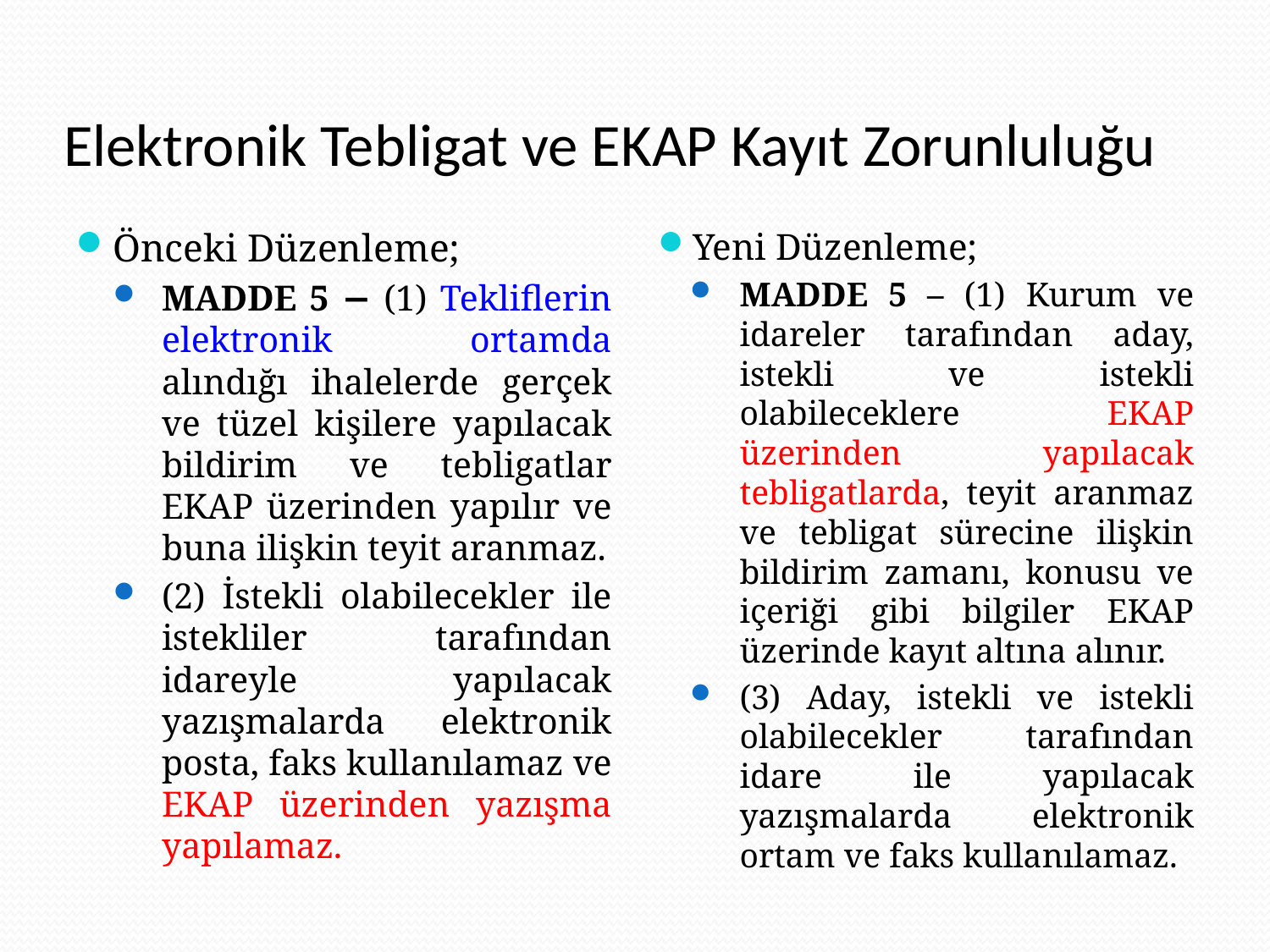

# Elektronik Tebligat ve EKAP Kayıt Zorunluluğu
Önceki Düzenleme;
MADDE 5 − (1) Tekliflerin elektronik ortamda alındığı ihalelerde gerçek ve tüzel kişilere yapılacak bildirim ve tebligatlar EKAP üzerinden yapılır ve buna ilişkin teyit aranmaz.
(2) İstekli olabilecekler ile istekliler tarafından idareyle yapılacak yazışmalarda elektronik posta, faks kullanılamaz ve EKAP üzerinden yazışma yapılamaz.

Yeni Düzenleme;
MADDE 5 – (1) Kurum ve idareler tarafından aday, istekli ve istekli olabileceklere EKAP üzerinden yapılacak tebligatlarda, teyit aranmaz ve tebligat sürecine ilişkin bildirim zamanı, konusu ve içeriği gibi bilgiler EKAP üzerinde kayıt altına alınır.
(3) Aday, istekli ve istekli olabilecekler tarafından idare ile yapılacak yazışmalarda elektronik ortam ve faks kullanılamaz.